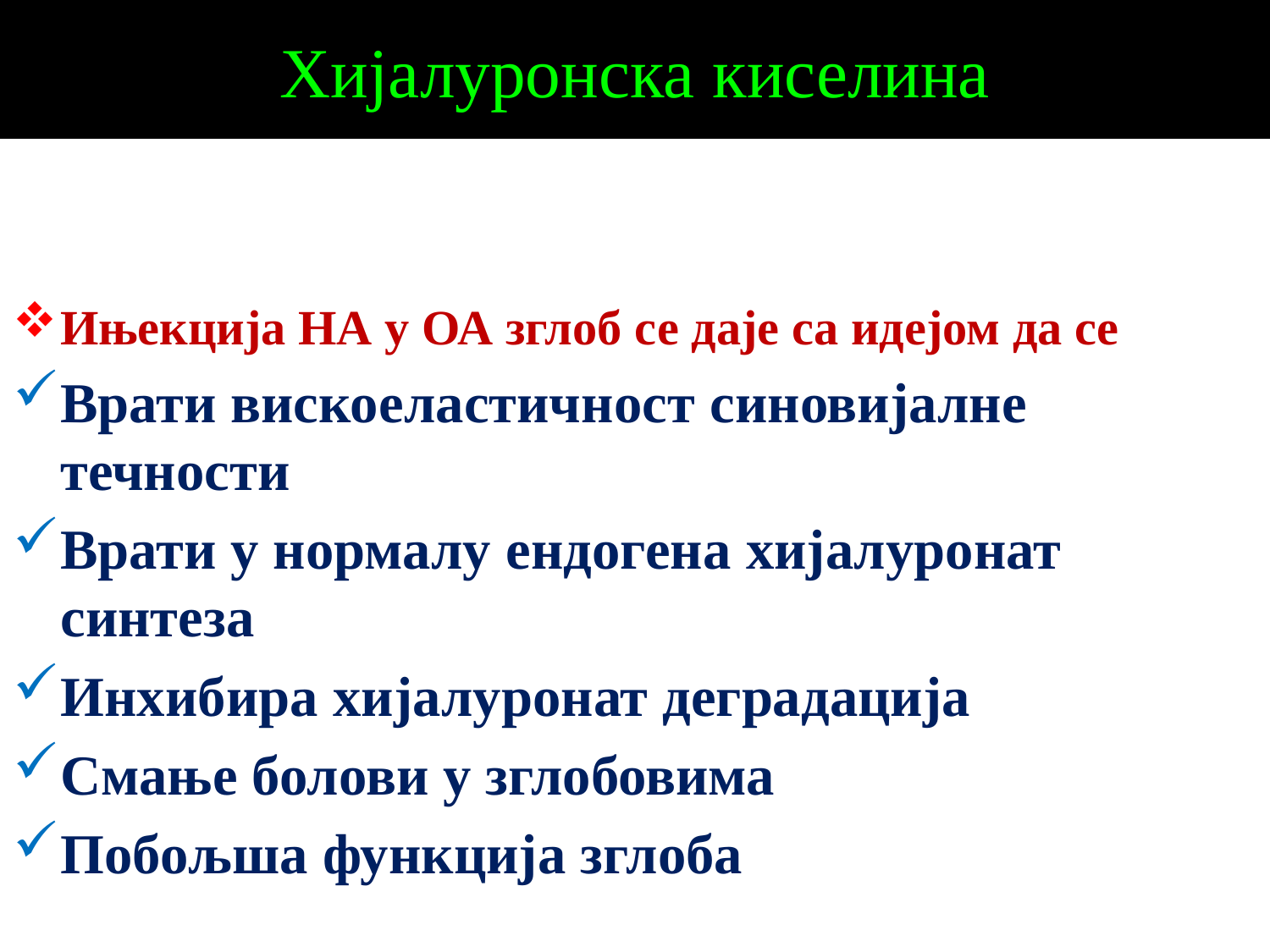

# Хијалуронска киселина

Ињекција HА у ОА зглоб се даје са идејом да се
Врати вискоеластичност синовијалне течности
Врати у нормалу ендогена хијалуронат синтеза
Инхибира хијалуронат деградација
Смање болови у зглобовима
Побољша функција зглоба